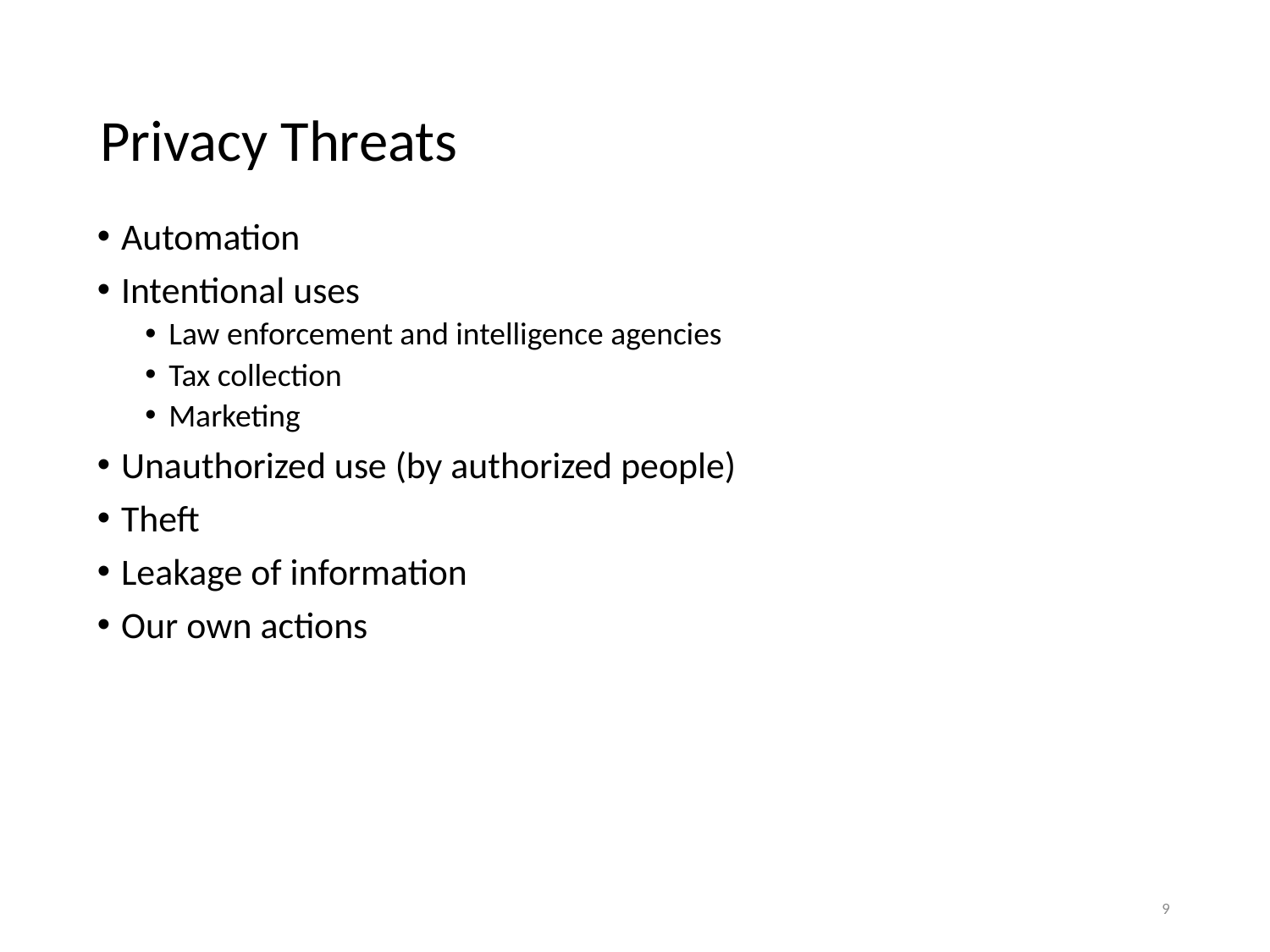

# Privacy Threats
Automation
Intentional uses
Law enforcement and intelligence agencies
Tax collection
Marketing
Unauthorized use (by authorized people)
Theft
Leakage of information
Our own actions
9